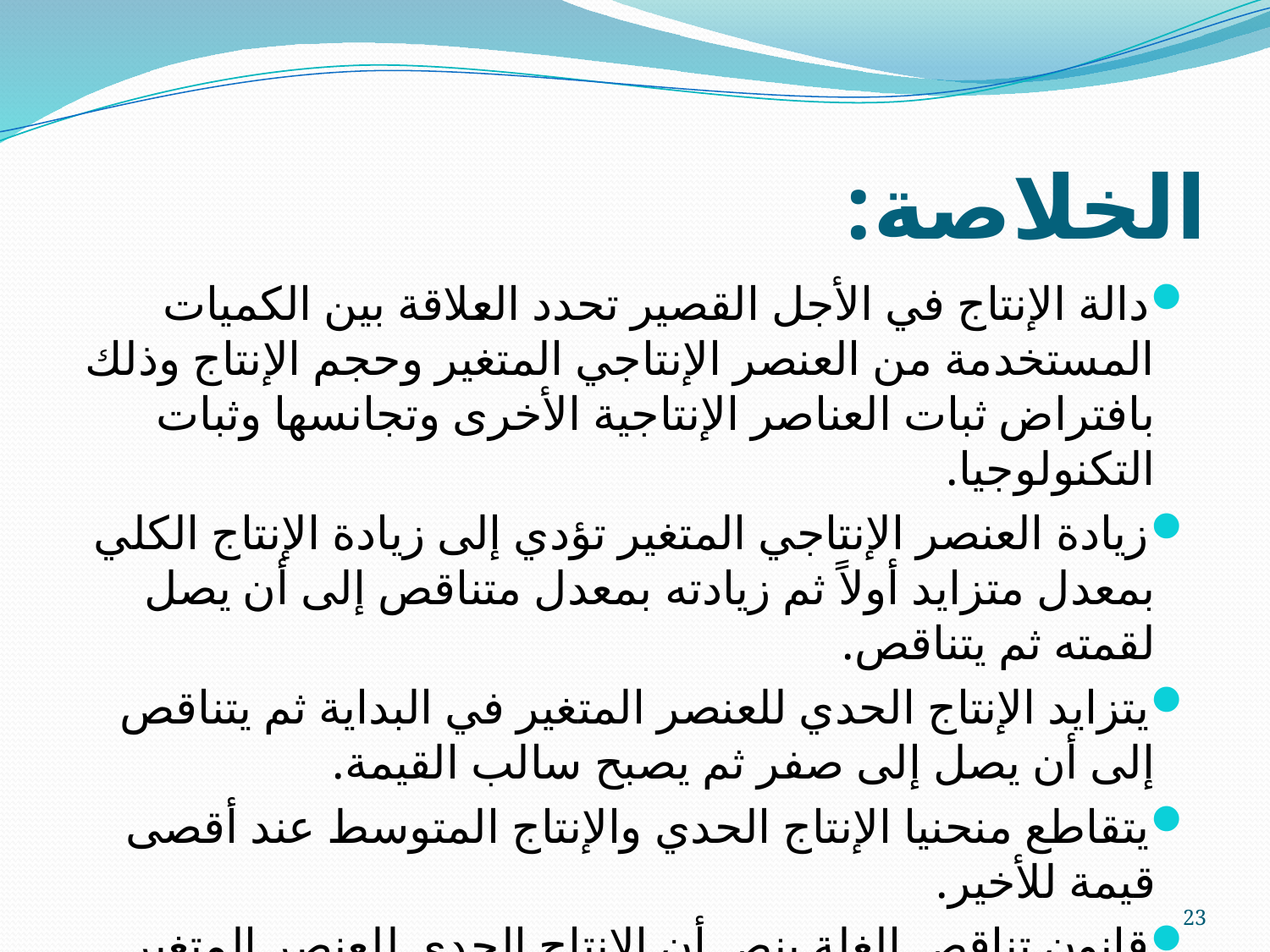

# الخلاصة:
دالة الإنتاج في الأجل القصير تحدد العلاقة بين الكميات المستخدمة من العنصر الإنتاجي المتغير وحجم الإنتاج وذلك بافتراض ثبات العناصر الإنتاجية الأخرى وتجانسها وثبات التكنولوجيا.
زيادة العنصر الإنتاجي المتغير تؤدي إلى زيادة الإنتاج الكلي بمعدل متزايد أولاً ثم زيادته بمعدل متناقص إلى أن يصل لقمته ثم يتناقص.
يتزايد الإنتاج الحدي للعنصر المتغير في البداية ثم يتناقص إلى أن يصل إلى صفر ثم يصبح سالب القيمة.
يتقاطع منحنيا الإنتاج الحدي والإنتاج المتوسط عند أقصى قيمة للأخير.
قانون تناقص الغلة ينص أن الإنتاج الحدي للعنصر المتغير يتناقص بزيادة كمياته مع ثبات العناصر الأخرى.

23